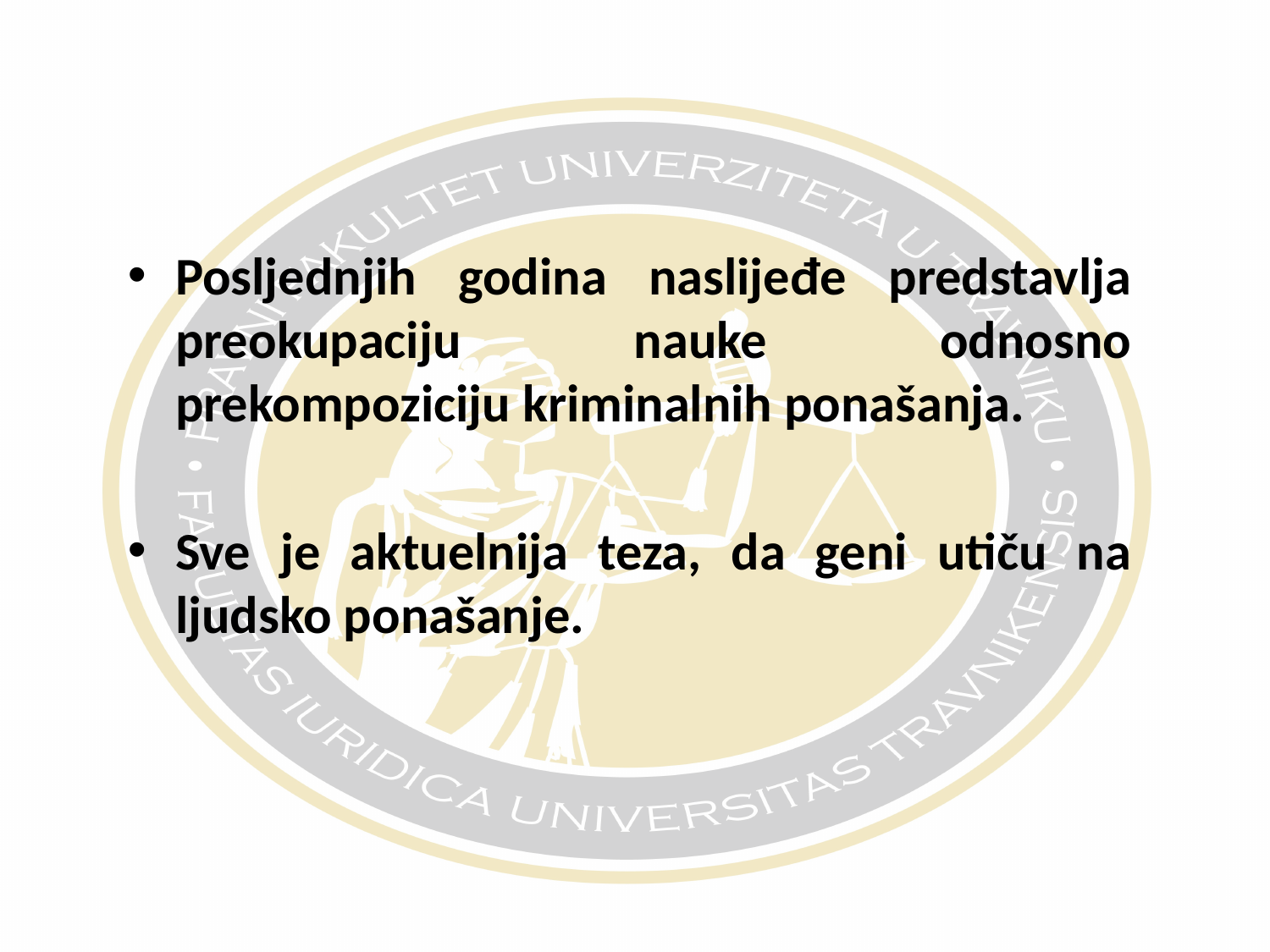

#
Posljednjih godina naslijeđe predstavlja preokupaciju nauke odnosno prekompoziciju kriminalnih ponašanja.

Sve je aktuelnija teza, da geni utiču na ljudsko ponašanje.